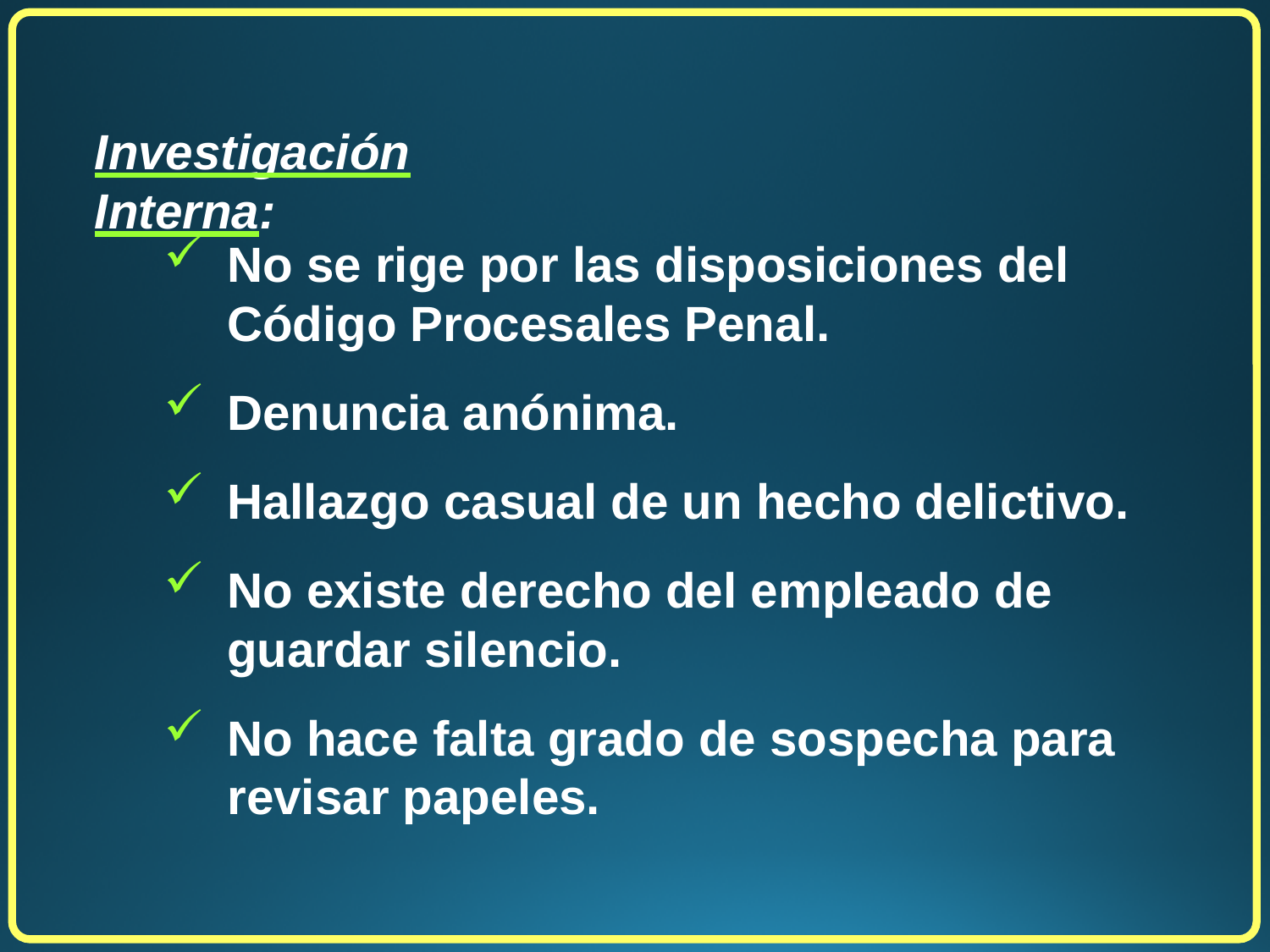

Investigación Interna:
No se rige por las disposiciones del Código Procesales Penal.

Denuncia anónima.

Hallazgo casual de un hecho delictivo.

No existe derecho del empleado de guardar silencio.

No hace falta grado de sospecha para revisar papeles.